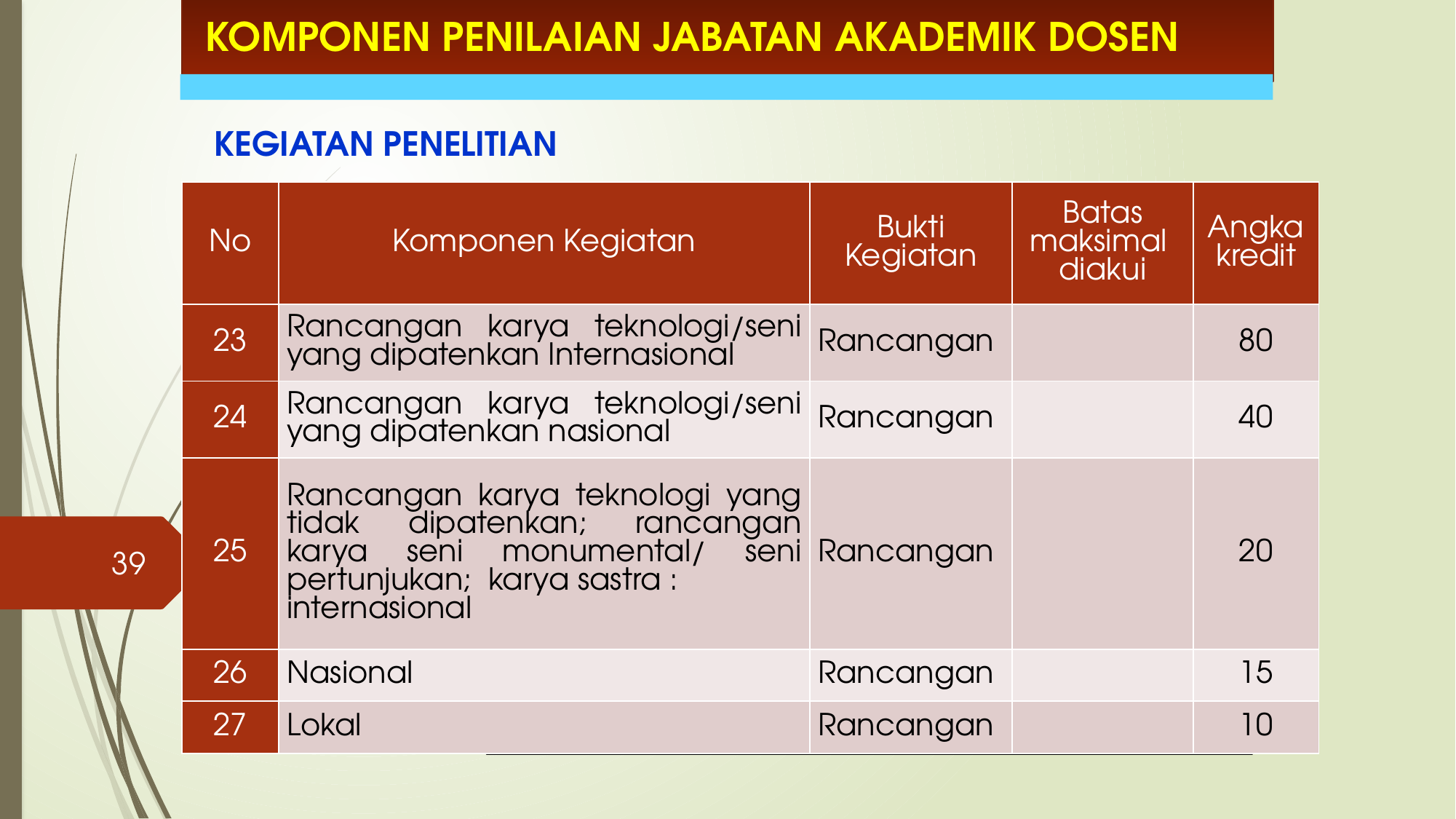

KOMPONEN PENILAIAN JABATAN AKADEMIK DOSEN

KEGIATAN PENELITIAN
| No | Komponen Kegiatan | Bukti Kegiatan | Batas maksimal diakui | Angka kredit |
| --- | --- | --- | --- | --- |
| 23 | Rancangan karya teknologi/seni yang dipatenkan Internasional | Rancangan |  | 80 |
| 24 | Rancangan karya teknologi/seni yang dipatenkan nasional | Rancangan |  | 40 |
| 25 | Rancangan karya teknologi yang tidak dipatenkan; rancangan karya seni monumental/ seni pertunjukan; karya sastra : internasional | Rancangan |  | 20 |
| 26 | Nasional | Rancangan |  | 15 |
| 27 | Lokal | Rancangan |  | 10 |
39